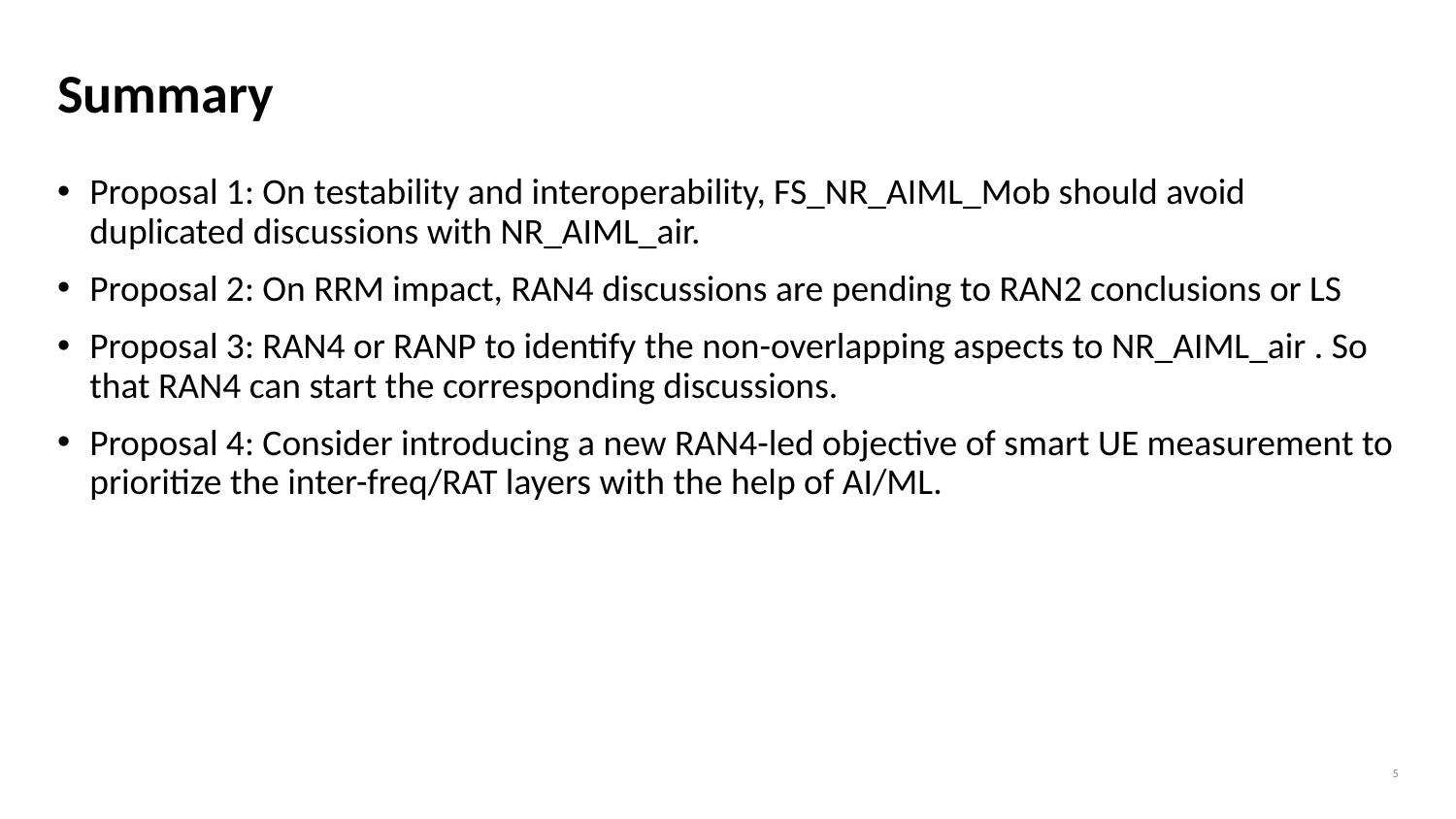

# Summary
Proposal 1: On testability and interoperability, FS_NR_AIML_Mob should avoid duplicated discussions with NR_AIML_air.
Proposal 2: On RRM impact, RAN4 discussions are pending to RAN2 conclusions or LS
Proposal 3: RAN4 or RANP to identify the non-overlapping aspects to NR_AIML_air . So that RAN4 can start the corresponding discussions.
Proposal 4: Consider introducing a new RAN4-led objective of smart UE measurement to prioritize the inter-freq/RAT layers with the help of AI/ML.

5